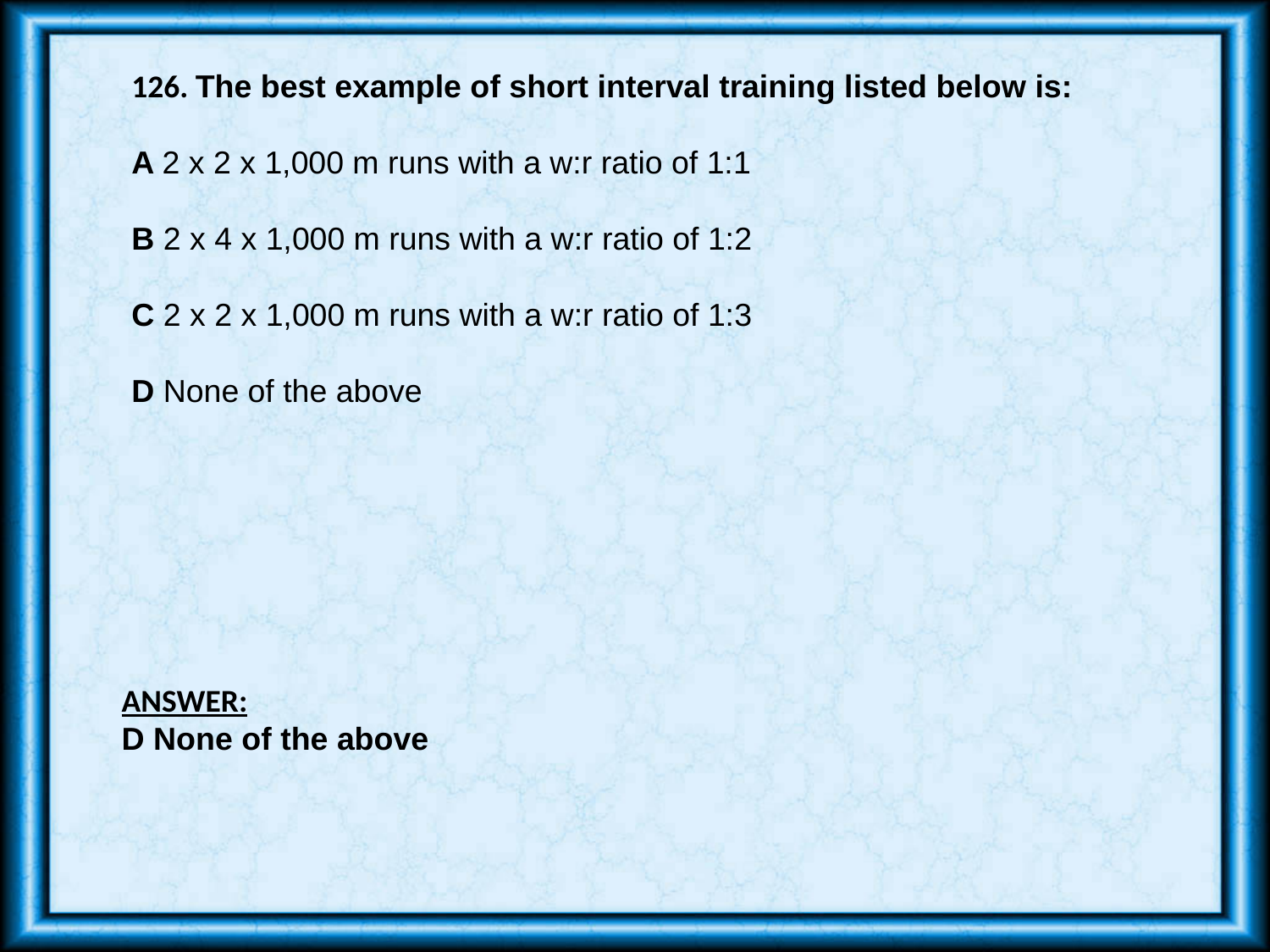

126. The best example of short interval training listed below is:

A 2 x 2 x 1,000 m runs with a w:r ratio of 1:1

B 2 x 4 x 1,000 m runs with a w:r ratio of 1:2

C 2 x 2 x 1,000 m runs with a w:r ratio of 1:3

D None of the above

ANSWER:
D None of the above